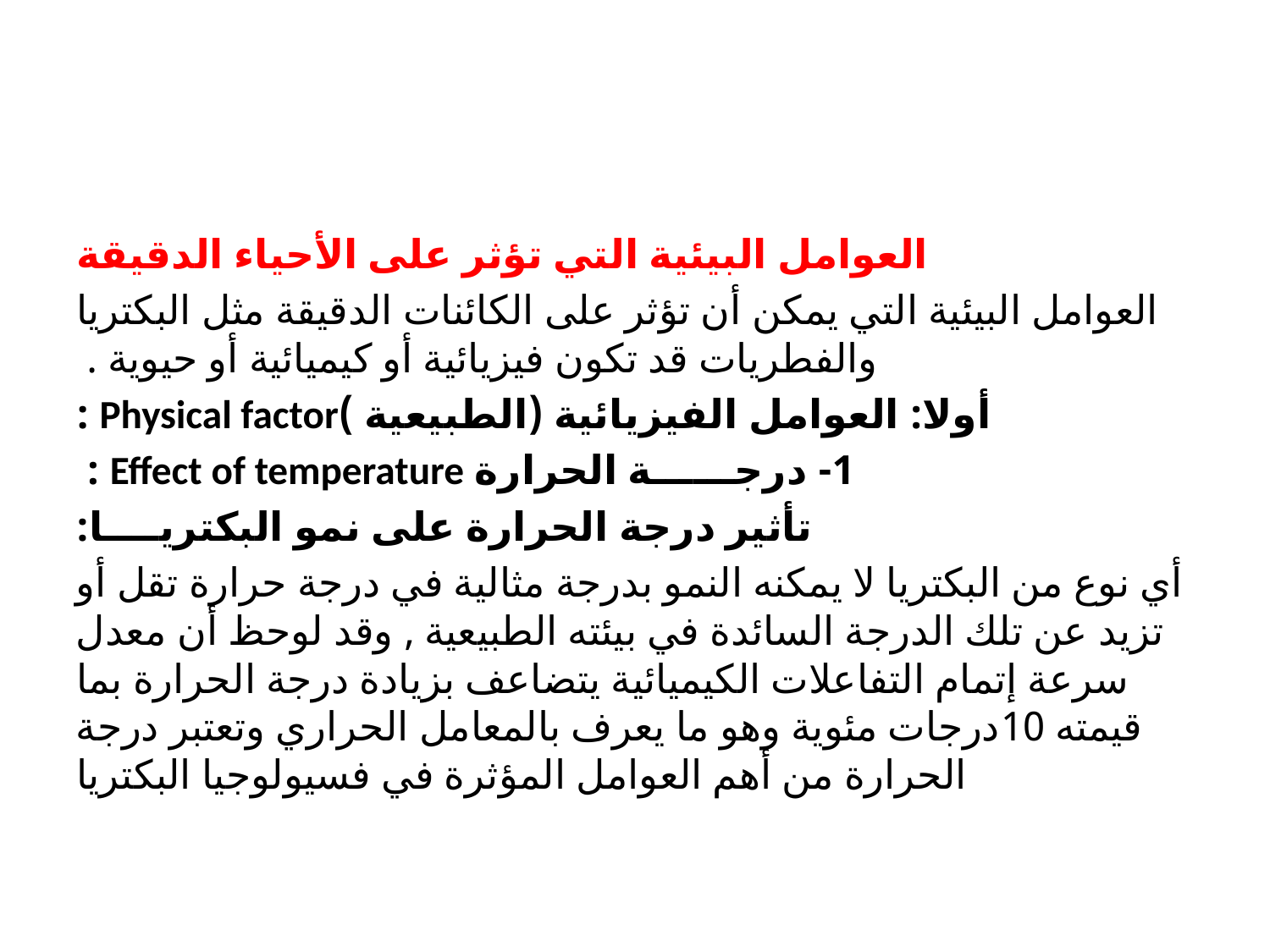

العوامل البيئية التي تؤثر على الأحياء الدقيقة
العوامل البيئية التي يمكن أن تؤثر على الكائنات الدقيقة مثل البكتريا والفطريات قد تكون فيزيائية أو كيميائية أو حيوية .
أولا: العوامل الفيزيائية (الطبيعية )Physical factor :
1- درجــــــة الحرارة Effect of temperature :
تأثير درجة الحرارة على نمو البكتريــــا:
أي نوع من البكتريا لا يمكنه النمو بدرجة مثالية في درجة حرارة تقل أو تزيد عن تلك الدرجة السائدة في بيئته الطبيعية , وقد لوحظ أن معدل سرعة إتمام التفاعلات الكيميائية يتضاعف بزيادة درجة الحرارة بما قيمته 10درجات مئوية وهو ما يعرف بالمعامل الحراري وتعتبر درجة الحرارة من أهم العوامل المؤثرة في فسيولوجيا البكتريا